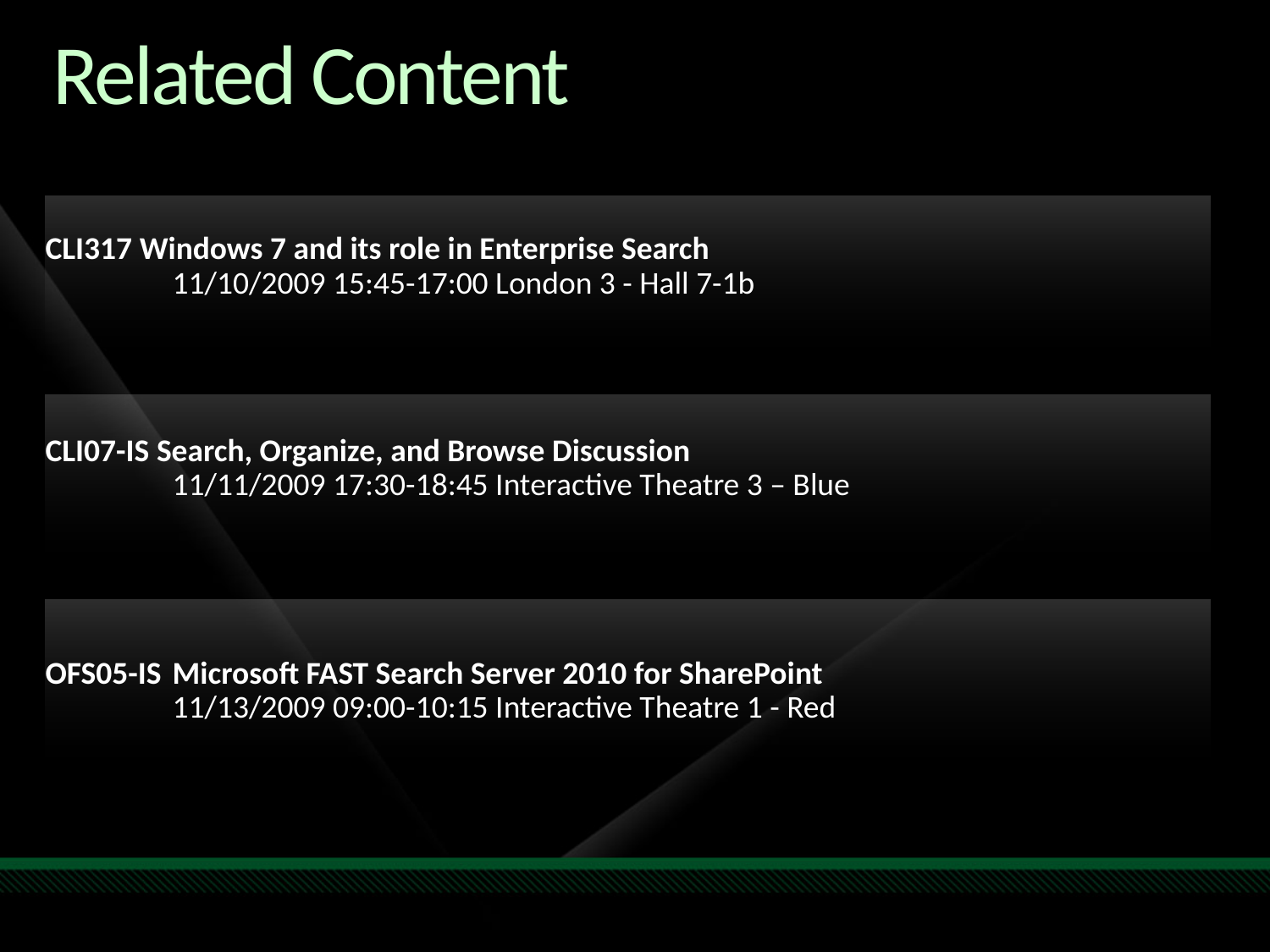

Required Slide
Speakers,
please list the Breakout Sessions,
TLC Interactive Theaters and Labs
that are related to your session.
# Related Content
CLI317 Windows 7 and its role in Enterprise Search
	11/10/2009 15:45-17:00 London 3 - Hall 7-1b

CLI07-IS Search, Organize, and Browse Discussion
	11/11/2009 17:30-18:45 Interactive Theatre 3 – Blue

OFS05-IS 	Microsoft FAST Search Server 2010 for SharePoint
	11/13/2009 09:00-10:15 Interactive Theatre 1 - Red